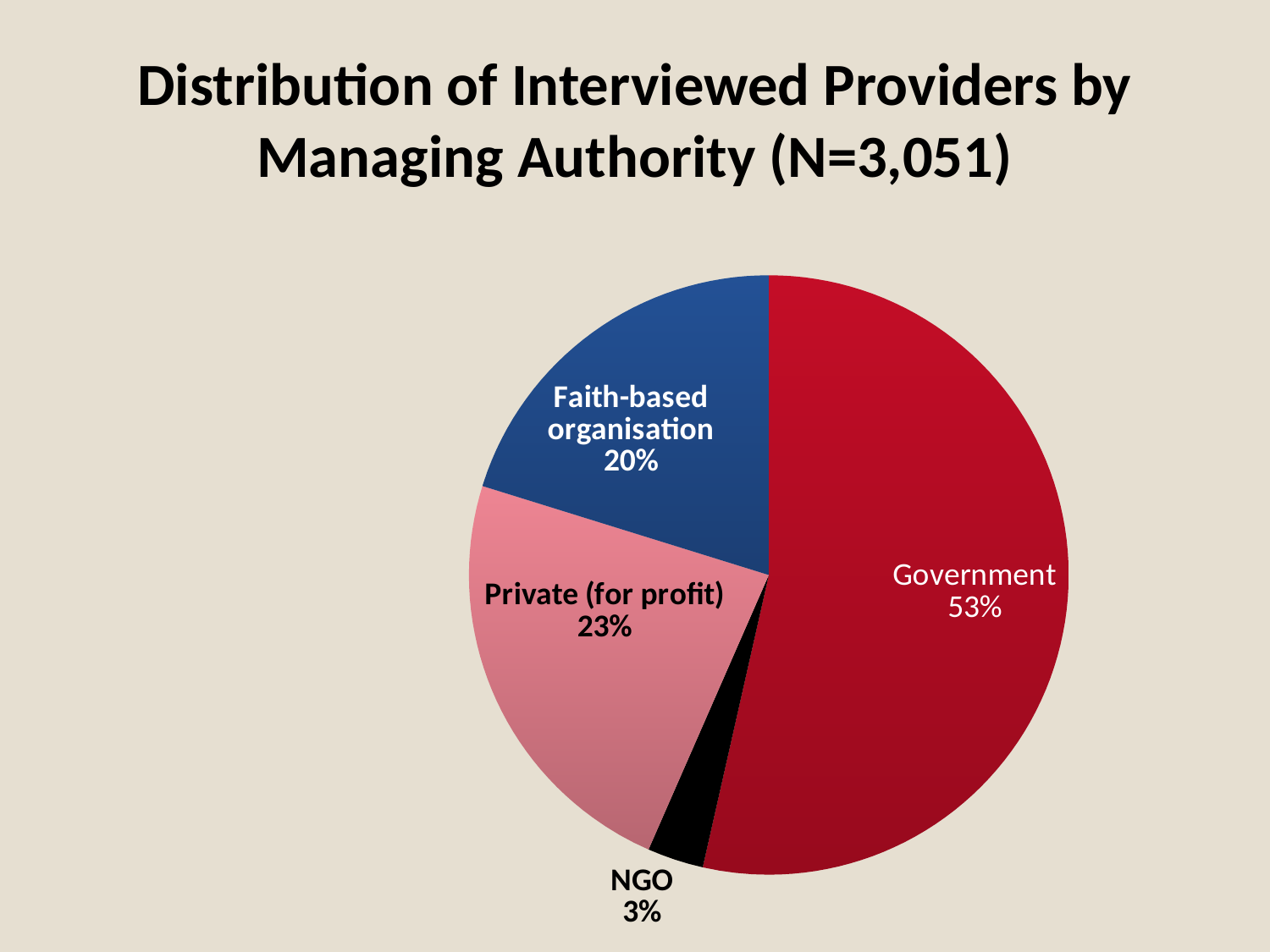

# Distribution of Interviewed Providers by Managing Authority (N=3,051)

### Chart

| Category | Sales |
|---|---|
| Government | 53.0 |
| NGO | 3.0 |
| Private (for profit) | 23.0 |
| Faith-based organisation | 20.0 |